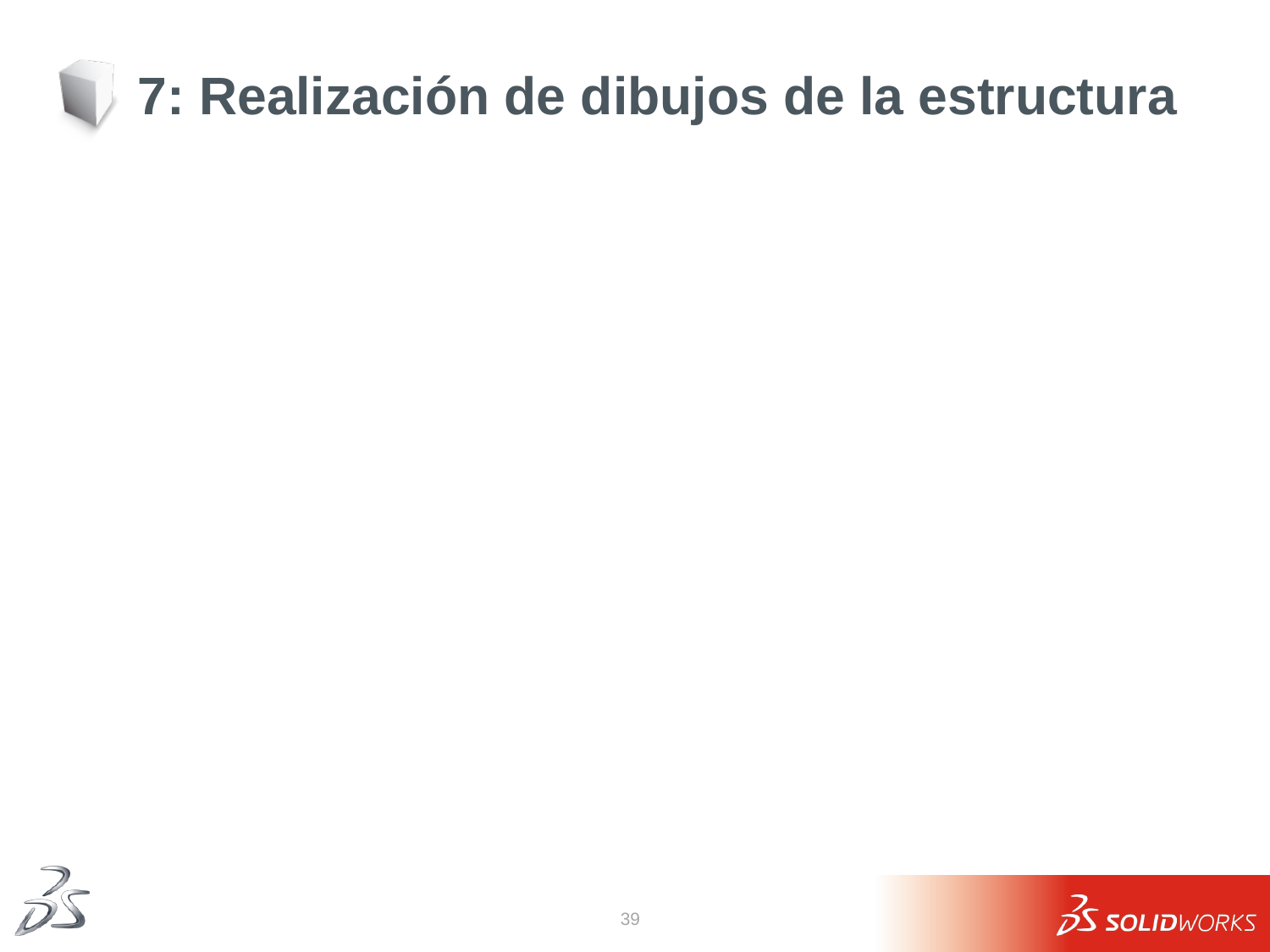

# 7: Realización de dibujos de la estructura